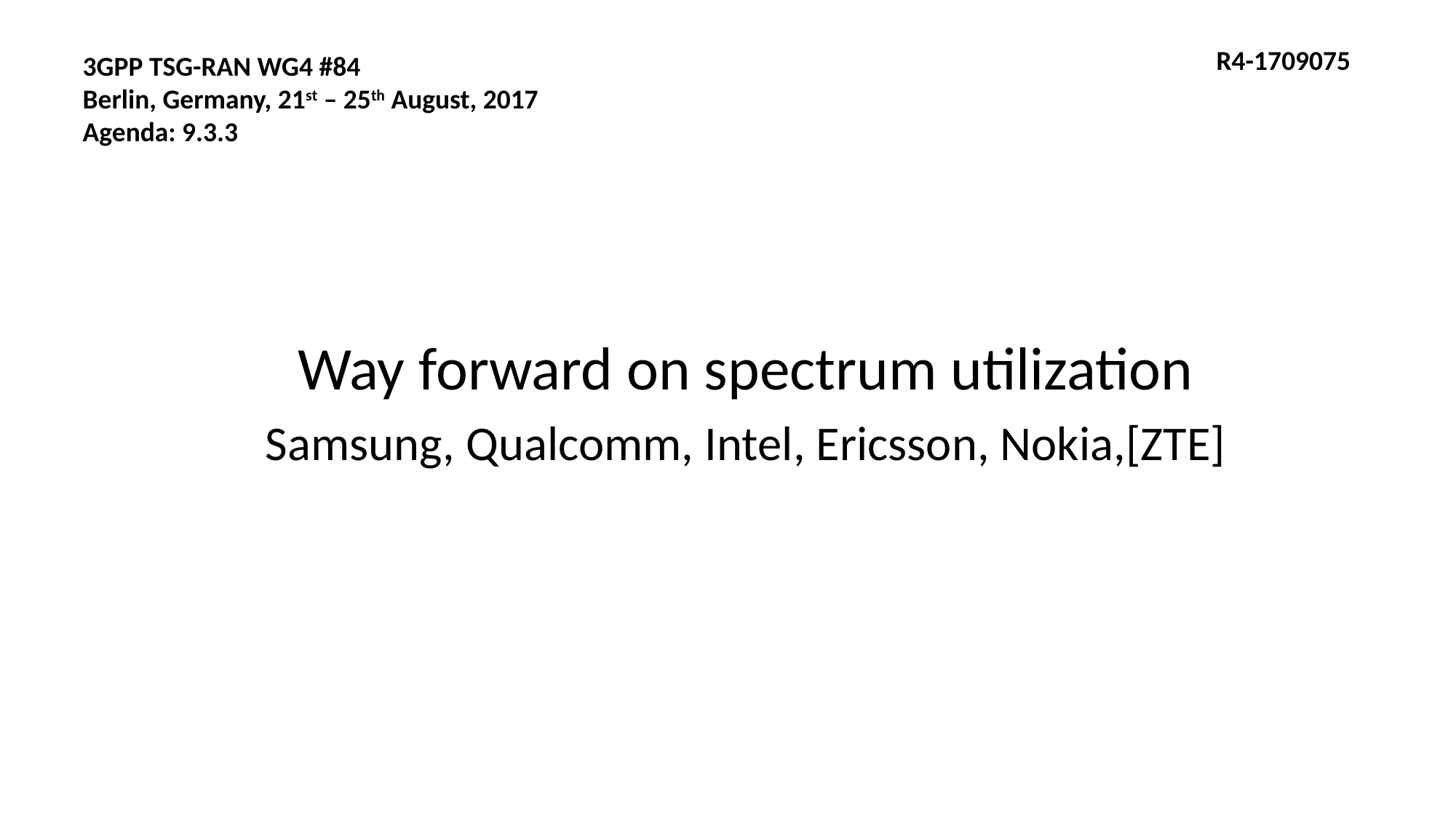

R4-1709075
3GPP TSG-RAN WG4 #84
Berlin, Germany, 21st – 25th August, 2017
Agenda: 9.3.3
Way forward on spectrum utilization
Samsung, Qualcomm, Intel, Ericsson, Nokia,[ZTE]